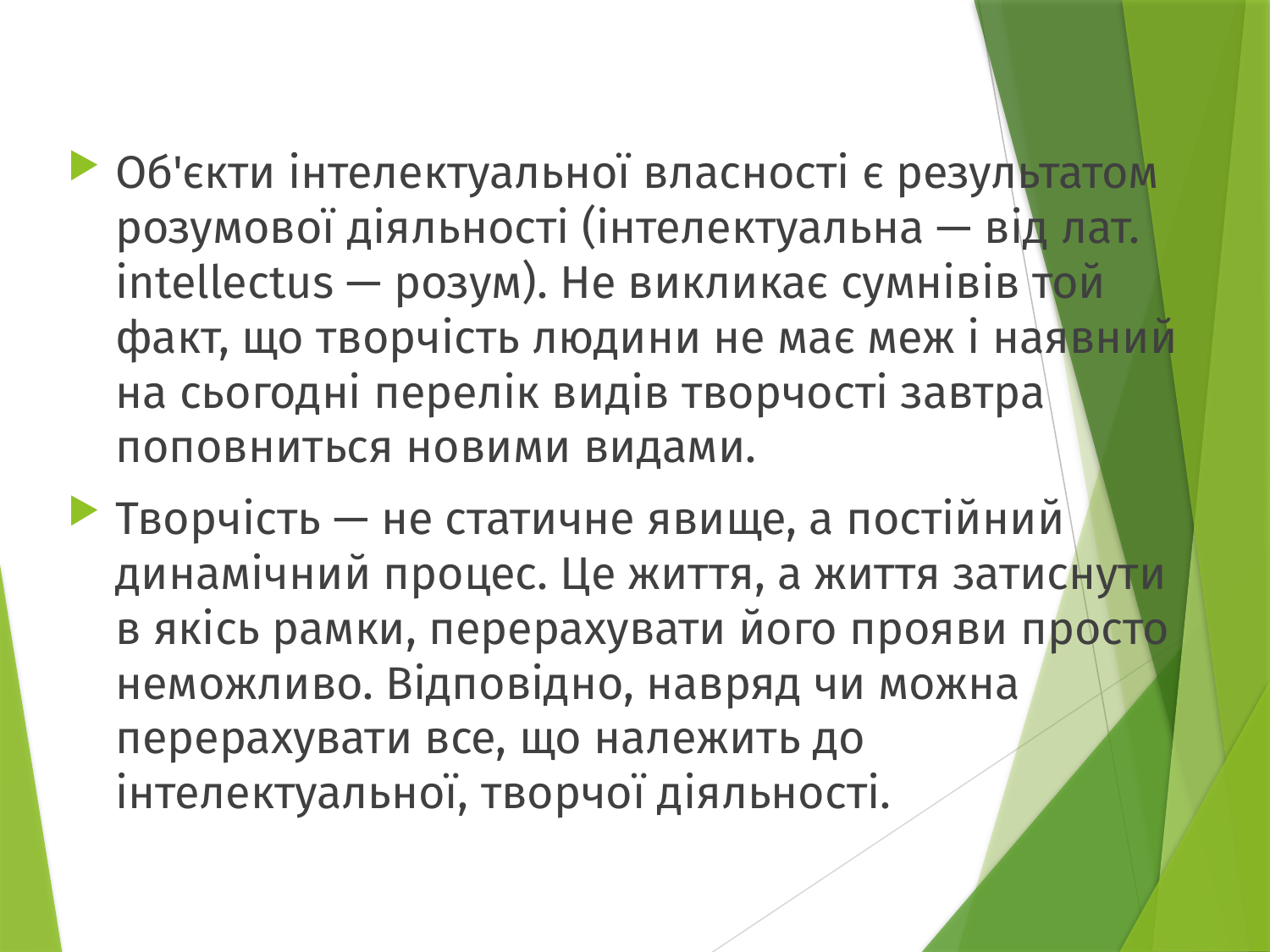

Об'єкти інтелектуальної власності є результатом розумової діяльності (інтелектуальна — від лат. intellectus — розум). Не викликає сумнівів той факт, що творчість людини не має меж і наявний на сьогодні перелік видів творчості завтра поповниться новими видами.
Творчість — не статичне явище, а постійний динамічний процес. Це життя, а життя затиснути в якісь рамки, перерахувати його прояви просто неможливо. Відповідно, навряд чи можна перерахувати все, що належить до інтелектуальної, творчої діяльності.